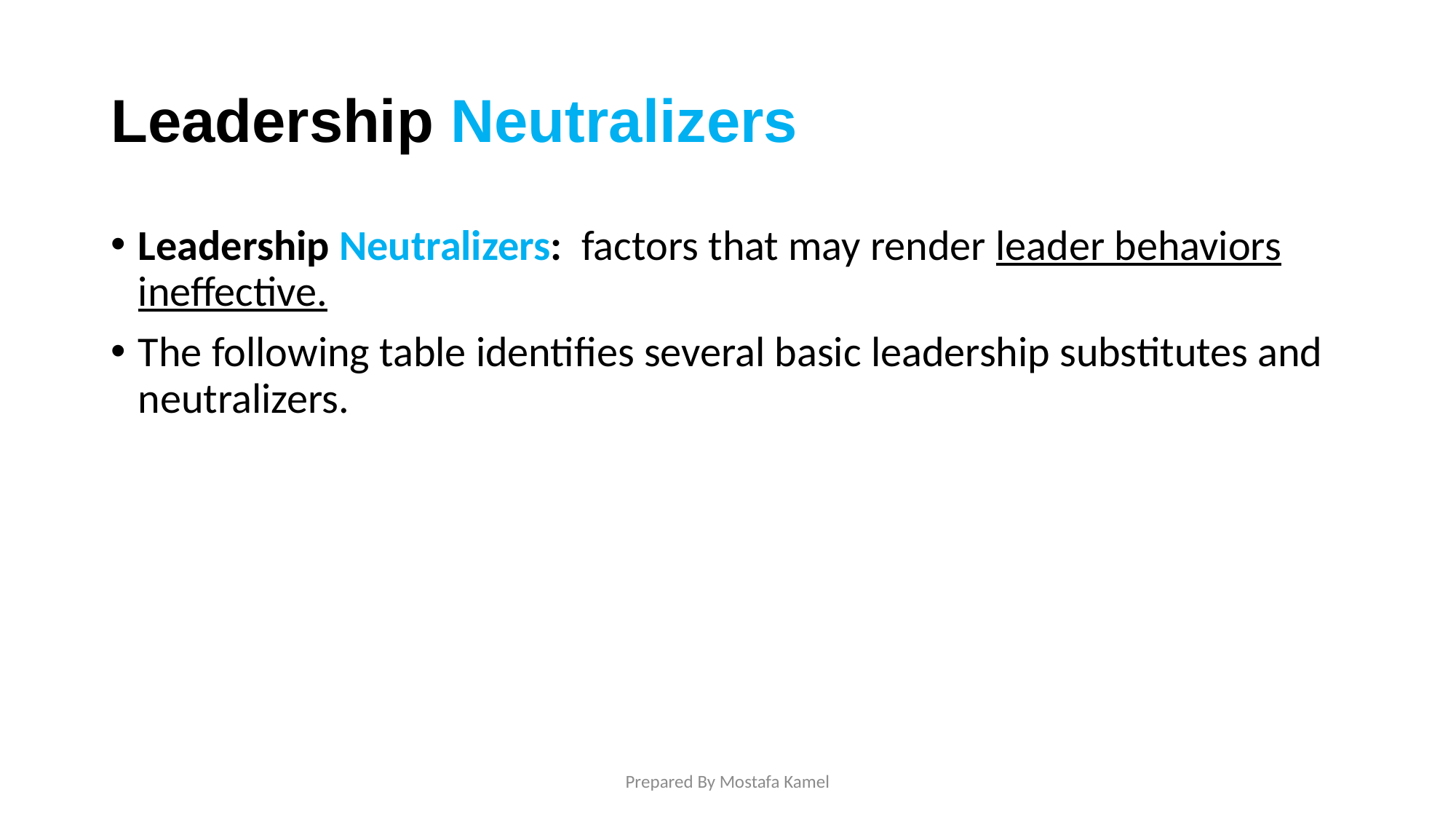

# Leadership Neutralizers
Leadership Neutralizers:  factors that may render leader behaviors ineffective.
The following table identifies several basic leadership substitutes and neutralizers.

Prepared By Mostafa Kamel